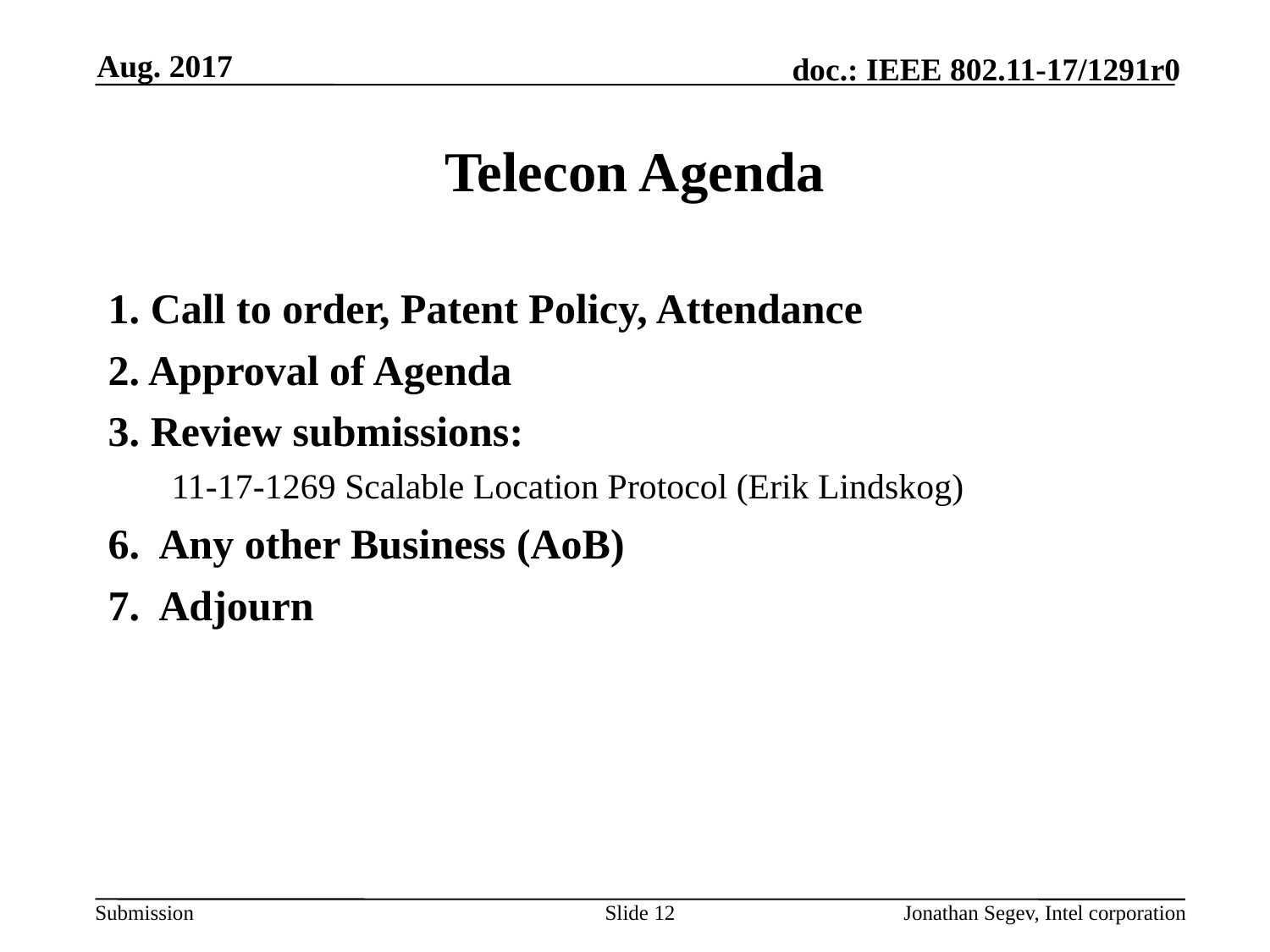

Aug. 2017
# Telecon Agenda
1. Call to order, Patent Policy, Attendance
2. Approval of Agenda
3. Review submissions:
11-17-1269 Scalable Location Protocol (Erik Lindskog)
6.  Any other Business (AoB)
7.  Adjourn
Slide 12
Jonathan Segev, Intel corporation